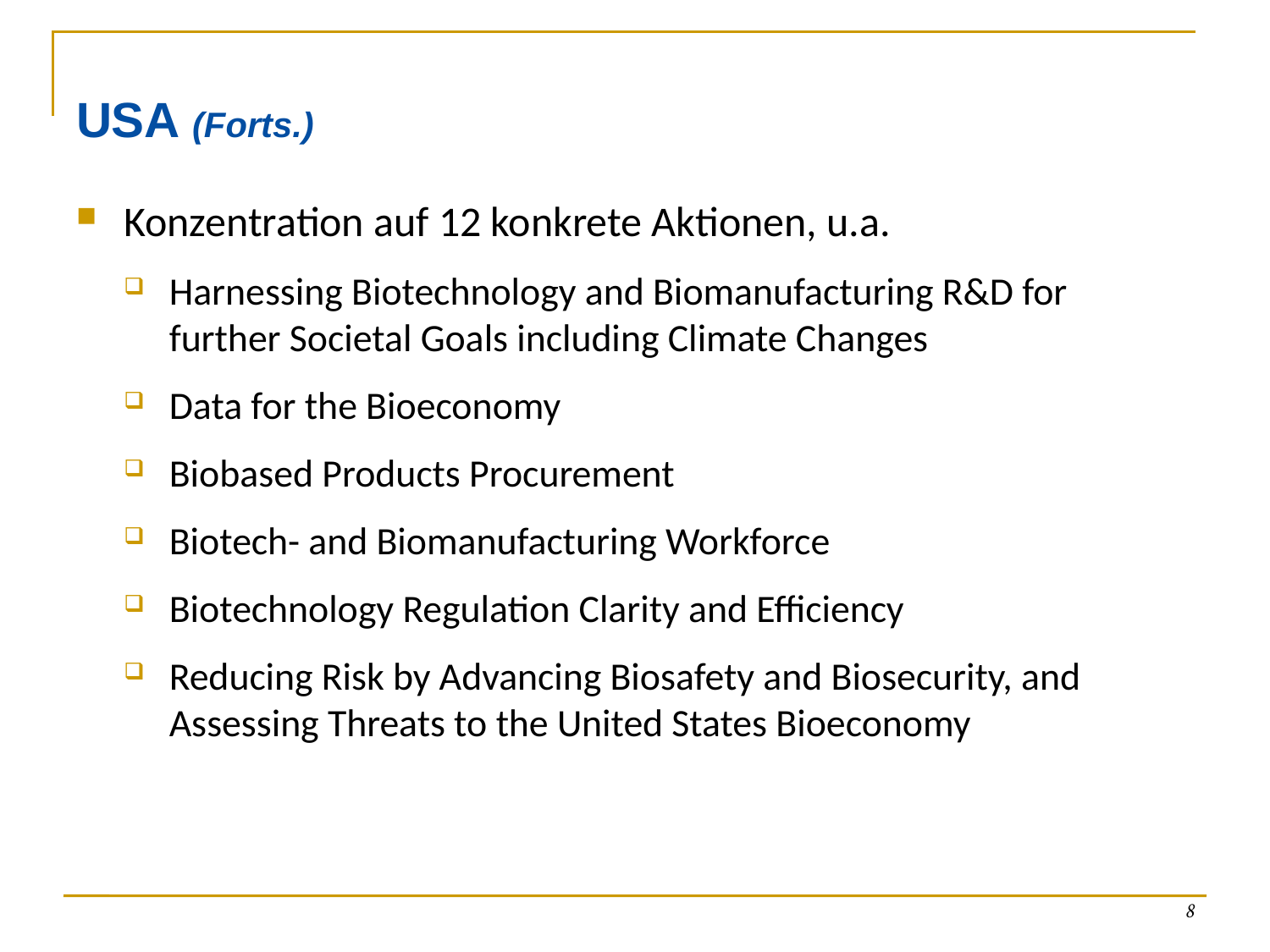

# USA (Forts.)
Konzentration auf 12 konkrete Aktionen, u.a.
Harnessing Biotechnology and Biomanufacturing R&D for
further Societal Goals including Climate Changes
Data for the Bioeconomy
Biobased Products Procurement
Biotech- and Biomanufacturing Workforce
Biotechnology Regulation Clarity and Efficiency
Reducing Risk by Advancing Biosafety and Biosecurity, and Assessing Threats to the United States Bioeconomy

8